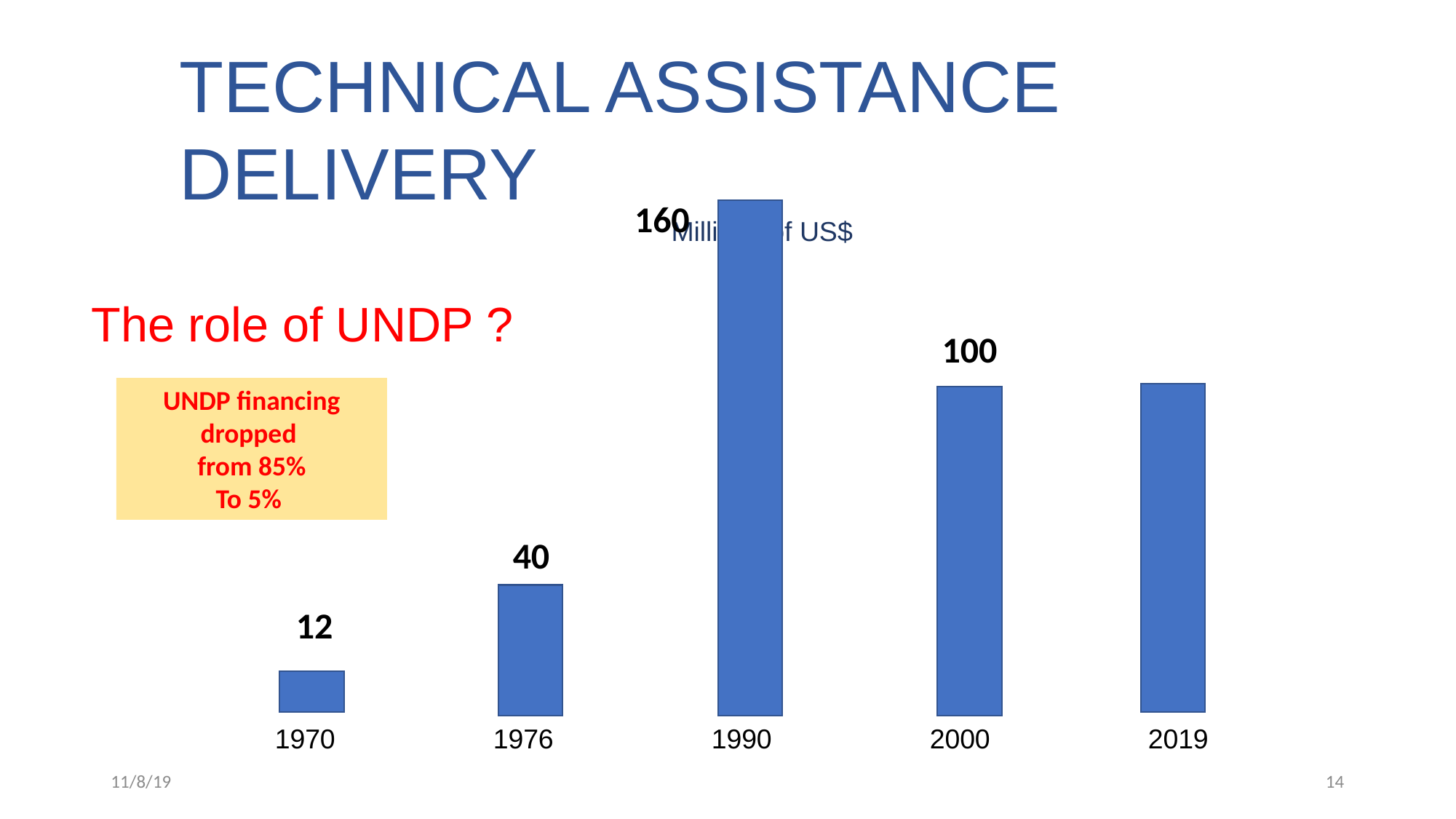

TECHNICAL ASSISTANCE DELIVERY
Millions of US$
160

1970		1976		1990		2000		2019
The role of UNDP ?
100
UNDP financing
dropped
from 85%
To 5%

40

12

11/8/19

14